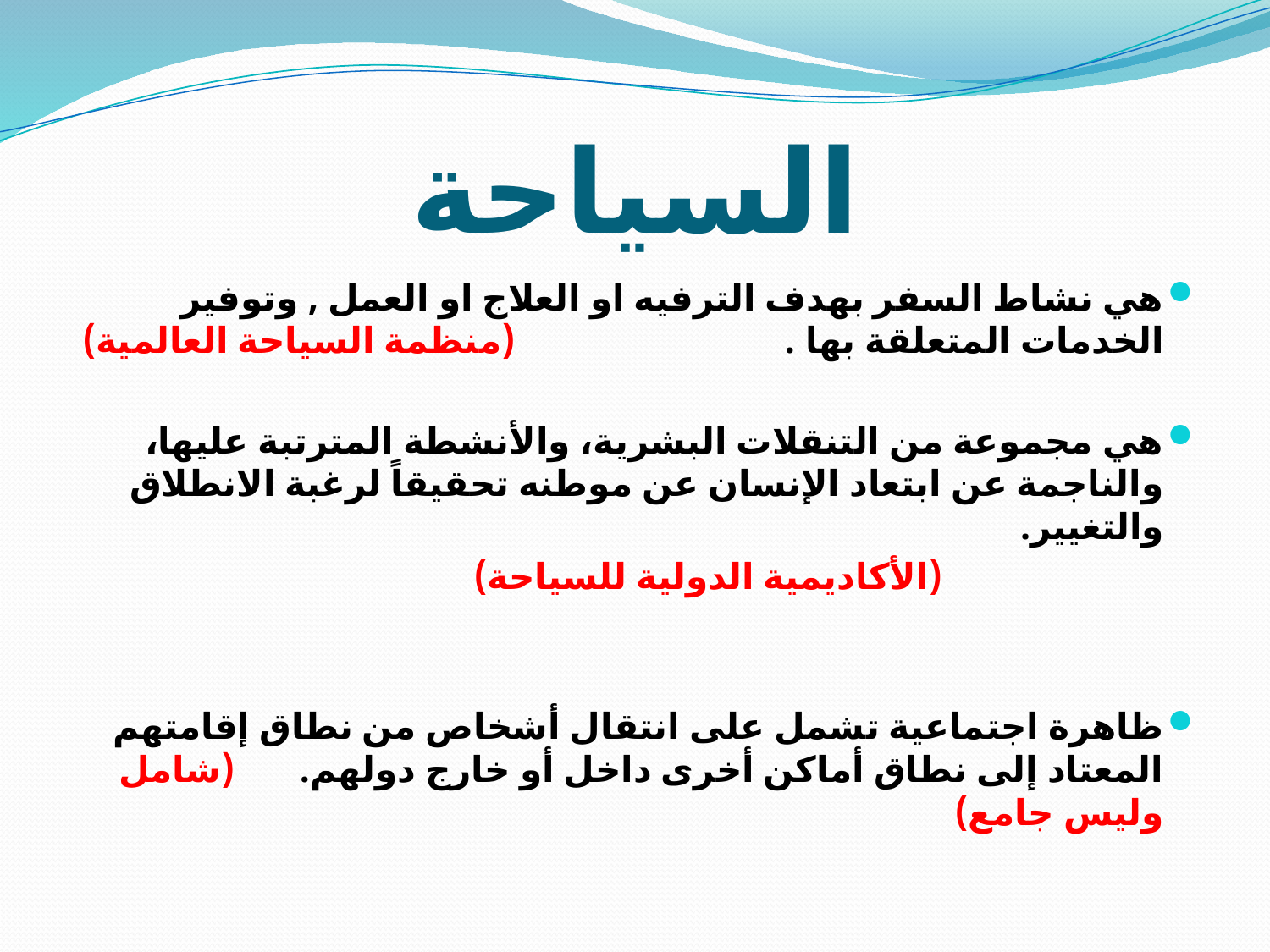

# السياحة
هي نشاط السفر بهدف الترفيه او العلاج او العمل , وتوفير الخدمات المتعلقة بها .                             (منظمة السياحة العالمية)

هي مجموعة من التنقلات البشرية، والأنشطة المترتبة عليها، والناجمة عن ابتعاد الإنسان عن موطنه تحقيقاً لرغبة الانطلاق والتغيير.
                           (الأكاديمية الدولية للسياحة)

ظاهرة اجتماعية تشمل على انتقال أشخاص من نطاق إقامتهم المعتاد إلى نطاق أماكن أخرى داخل أو خارج دولهم.       (شامل وليس جامع)